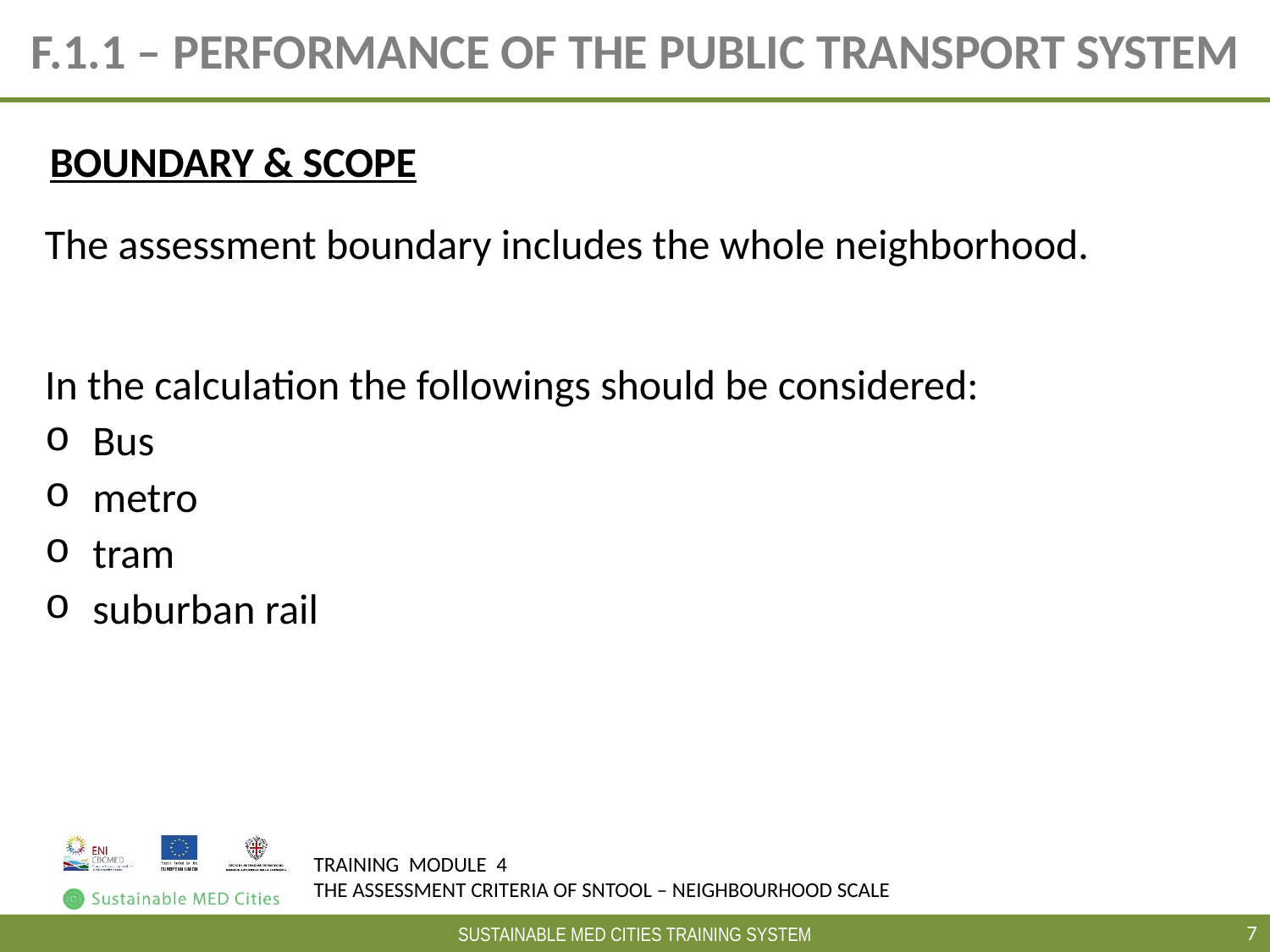

# F.1.1 – PERFORMANCE OF THE PUBLIC TRANSPORT SYSTEM
BOUNDARY & SCOPE
The assessment boundary includes the whole neighborhood.
In the calculation the followings should be considered:
Bus
metro
tram
suburban rail
7